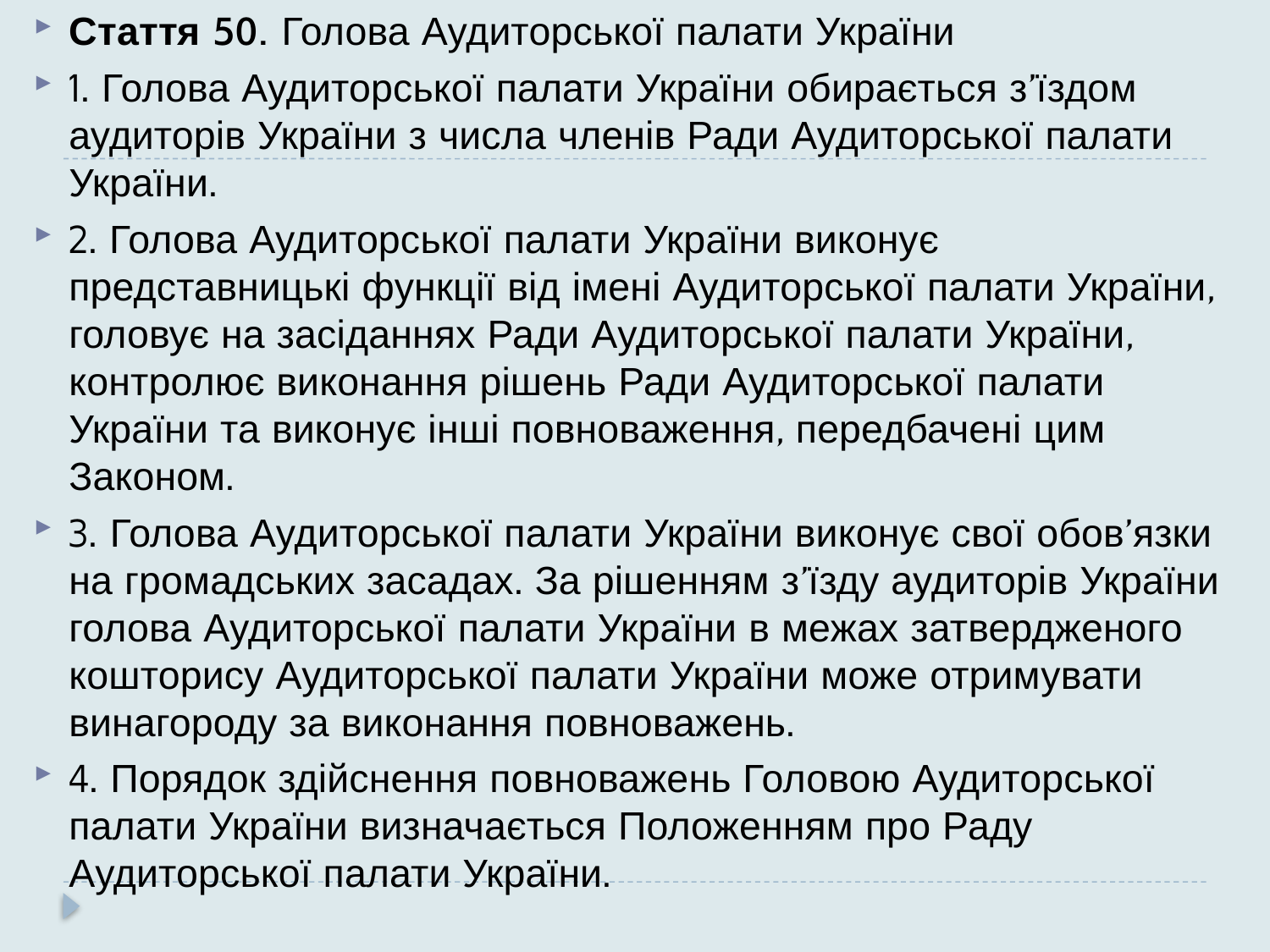

Стаття 50. Голова Аудиторської палати України
1. Голова Аудиторської палати України обирається з’їздом аудиторів України з числа членів Ради Аудиторської палати України.
2. Голова Аудиторської палати України виконує представницькі функції від імені Аудиторської палати України, головує на засіданнях Ради Аудиторської палати України, контролює виконання рішень Ради Аудиторської палати України та виконує інші повноваження, передбачені цим Законом.
3. Голова Аудиторської палати України виконує свої обов’язки на громадських засадах. За рішенням з’їзду аудиторів України голова Аудиторської палати України в межах затвердженого кошторису Аудиторської палати України може отримувати винагороду за виконання повноважень.
4. Порядок здійснення повноважень Головою Аудиторської палати України визначається Положенням про Раду Аудиторської палати України.